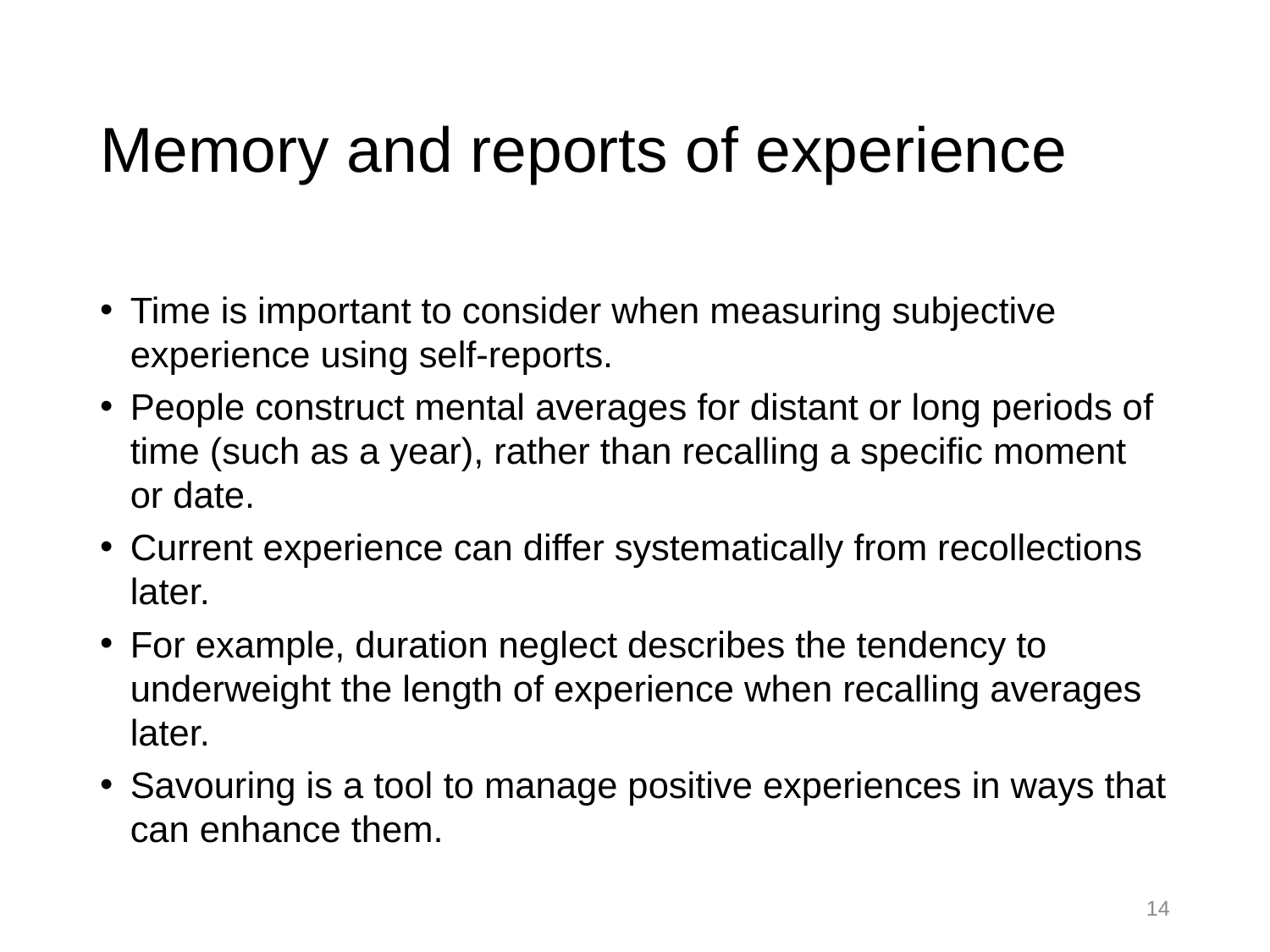

# Memory and reports of experience
Time is important to consider when measuring subjective experience using self-reports.
People construct mental averages for distant or long periods of time (such as a year), rather than recalling a specific moment or date.
Current experience can differ systematically from recollections later.
For example, duration neglect describes the tendency to underweight the length of experience when recalling averages later.
Savouring is a tool to manage positive experiences in ways that can enhance them.
14